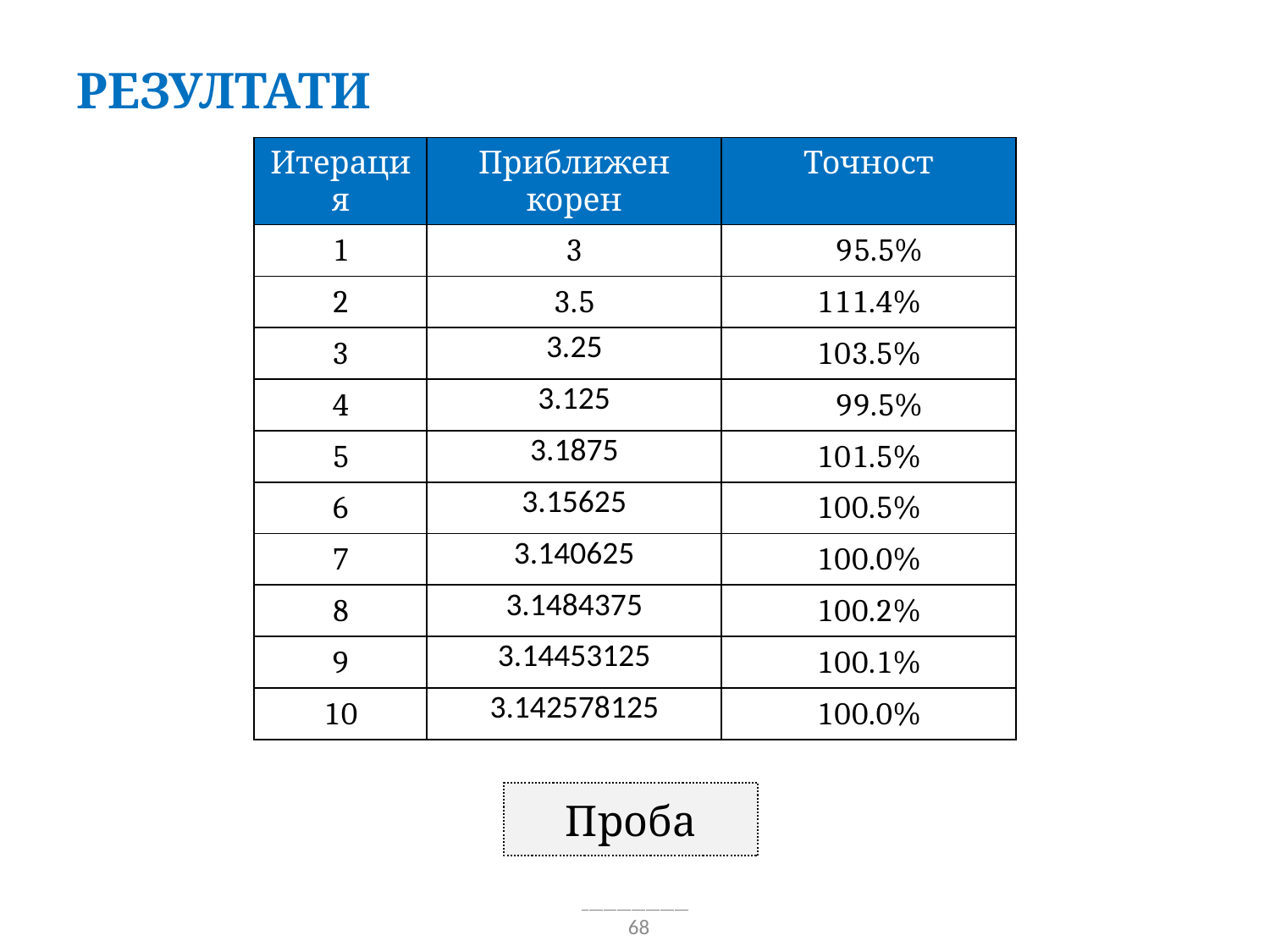

Резултати
| Итерация | Приближен корен | Точност |
| --- | --- | --- |
| 1 | 3 | 95.5% |
| 2 | 3.5 | 111.4% |
| 3 | 3.25 | 103.5% |
| 4 | 3.125 | 99.5% |
| 5 | 3.1875 | 101.5% |
| 6 | 3.15625 | 100.5% |
| 7 | 3.140625 | 100.0% |
| 8 | 3.1484375 | 100.2% |
| 9 | 3.14453125 | 100.1% |
| 10 | 3.142578125 | 100.0% |
Проба
68